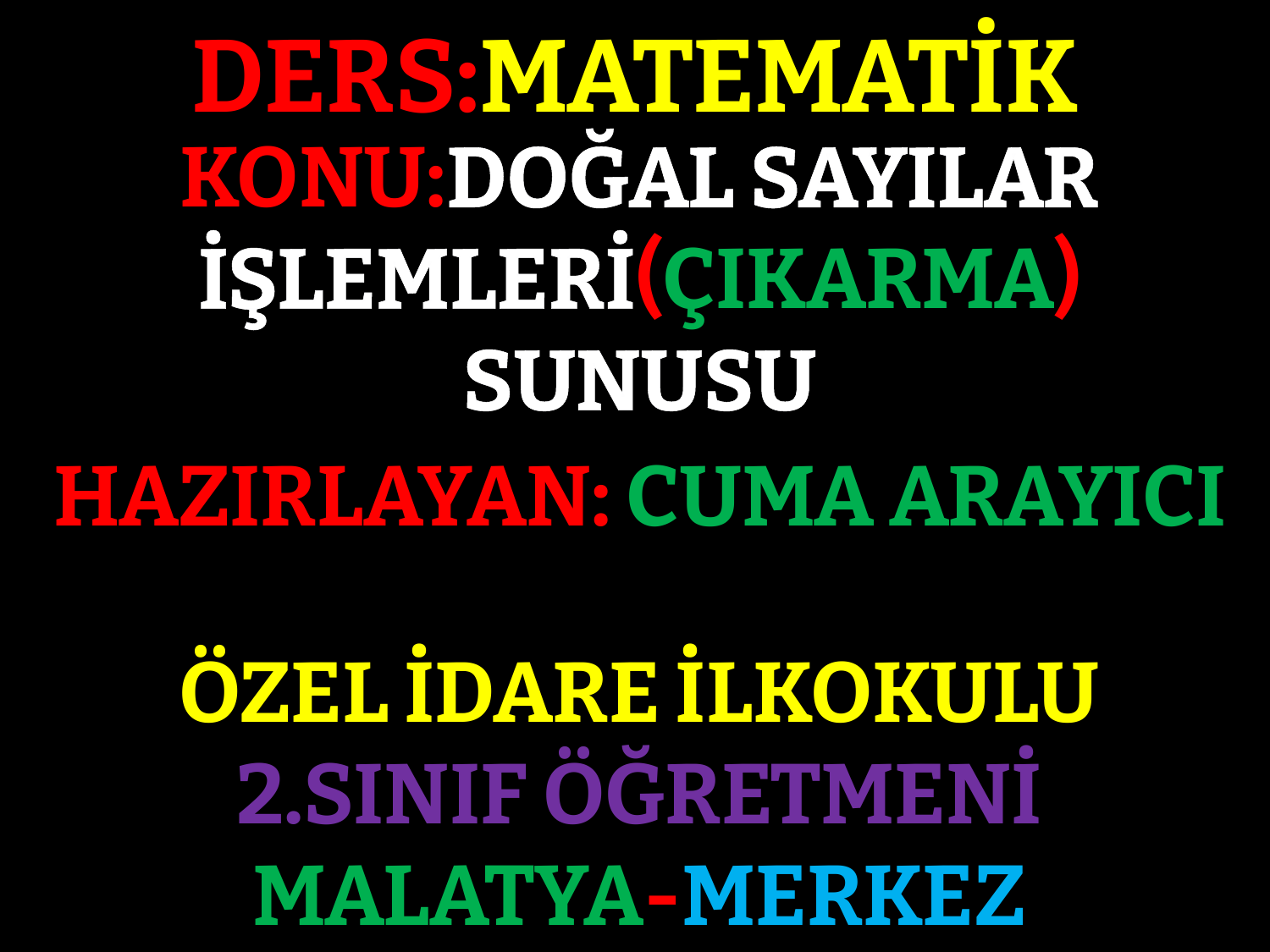

DERS:MATEMATİK
KONU:DOĞAL SAYILAR İŞLEMLERİ(ÇIKARMA) SUNUSU
#
HAZIRLAYAN: CUMA ARAYICI
ÖZEL İDARE İLKOKULU
2.SINIF ÖĞRETMENİ
MALATYA-MERKEZ